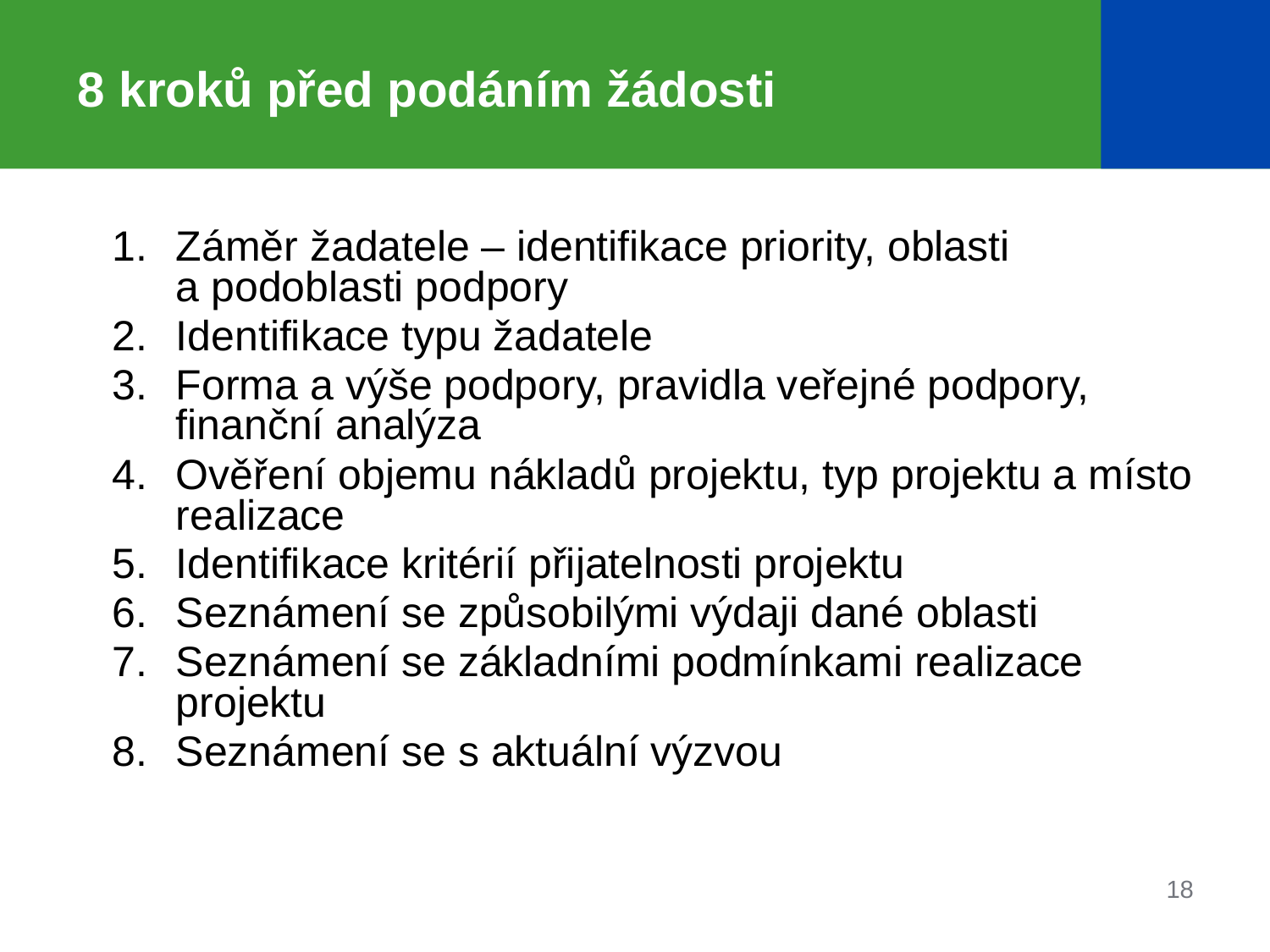

# 8 kroků před podáním žádosti
Záměr žadatele – identifikace priority, oblasti
a podoblasti podpory
Identifikace typu žadatele
Forma a výše podpory, pravidla veřejné podpory, finanční analýza
Ověření objemu nákladů projektu, typ projektu a místo realizace
Identifikace kritérií přijatelnosti projektu
Seznámení se způsobilými výdaji dané oblasti
Seznámení se základními podmínkami realizace projektu
Seznámení se s aktuální výzvou

18